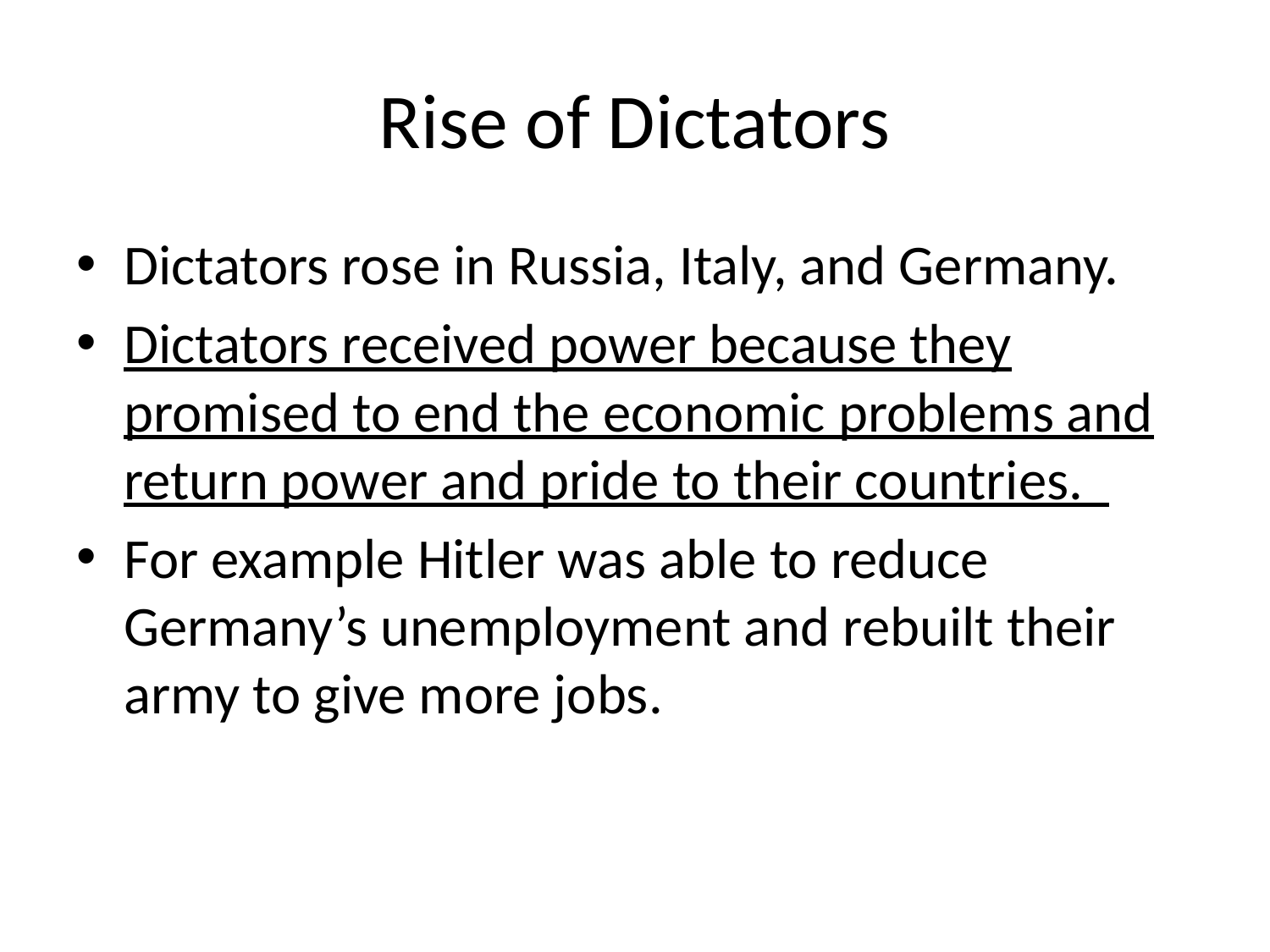

# Rise of Dictators
Dictators rose in Russia, Italy, and Germany.
Dictators received power because they promised to end the economic problems and return power and pride to their countries.
For example Hitler was able to reduce Germany’s unemployment and rebuilt their army to give more jobs.